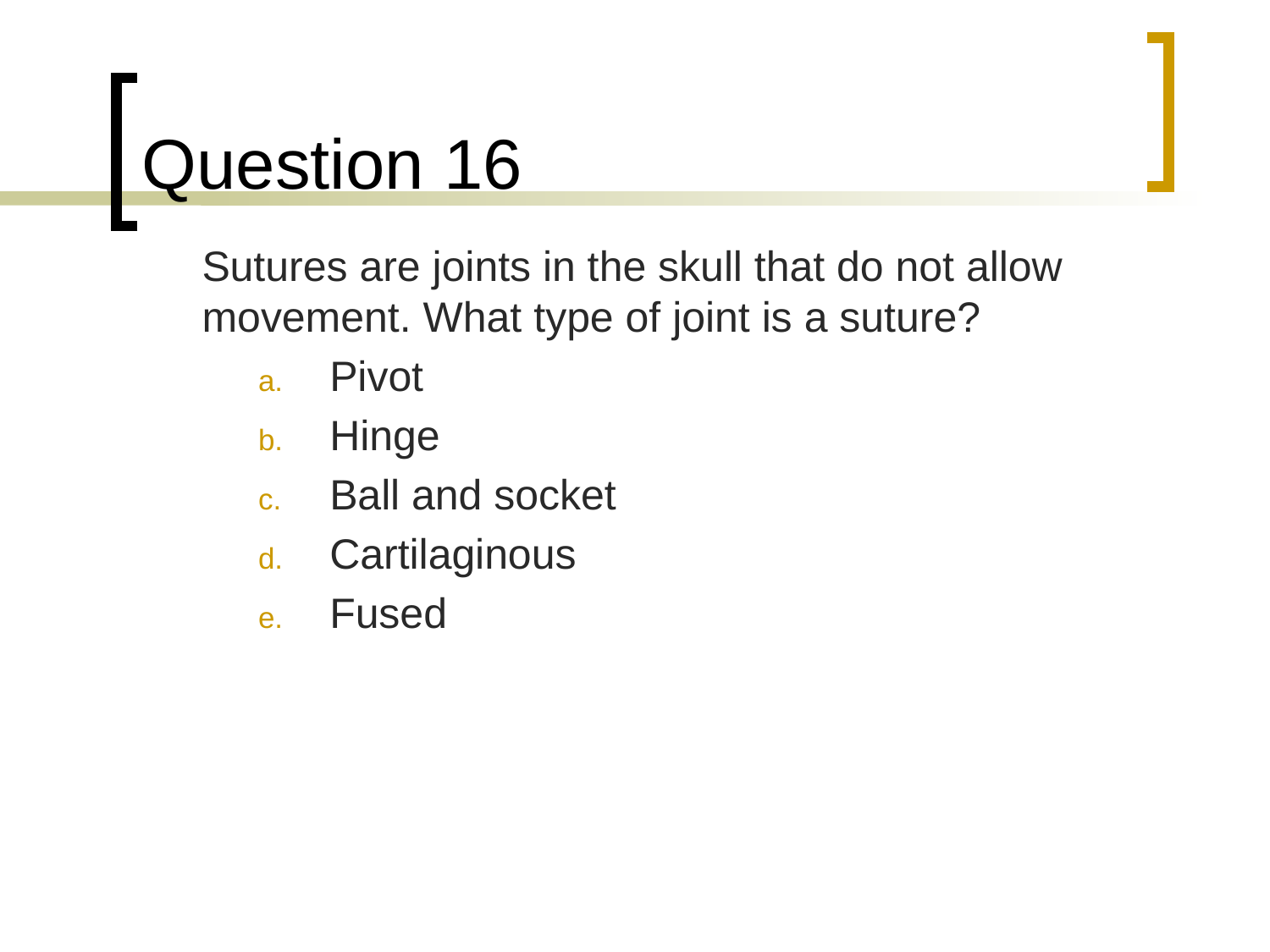

# Question 16
	Sutures are joints in the skull that do not allow movement. What type of joint is a suture?
Pivot
Hinge
Ball and socket
Cartilaginous
Fused